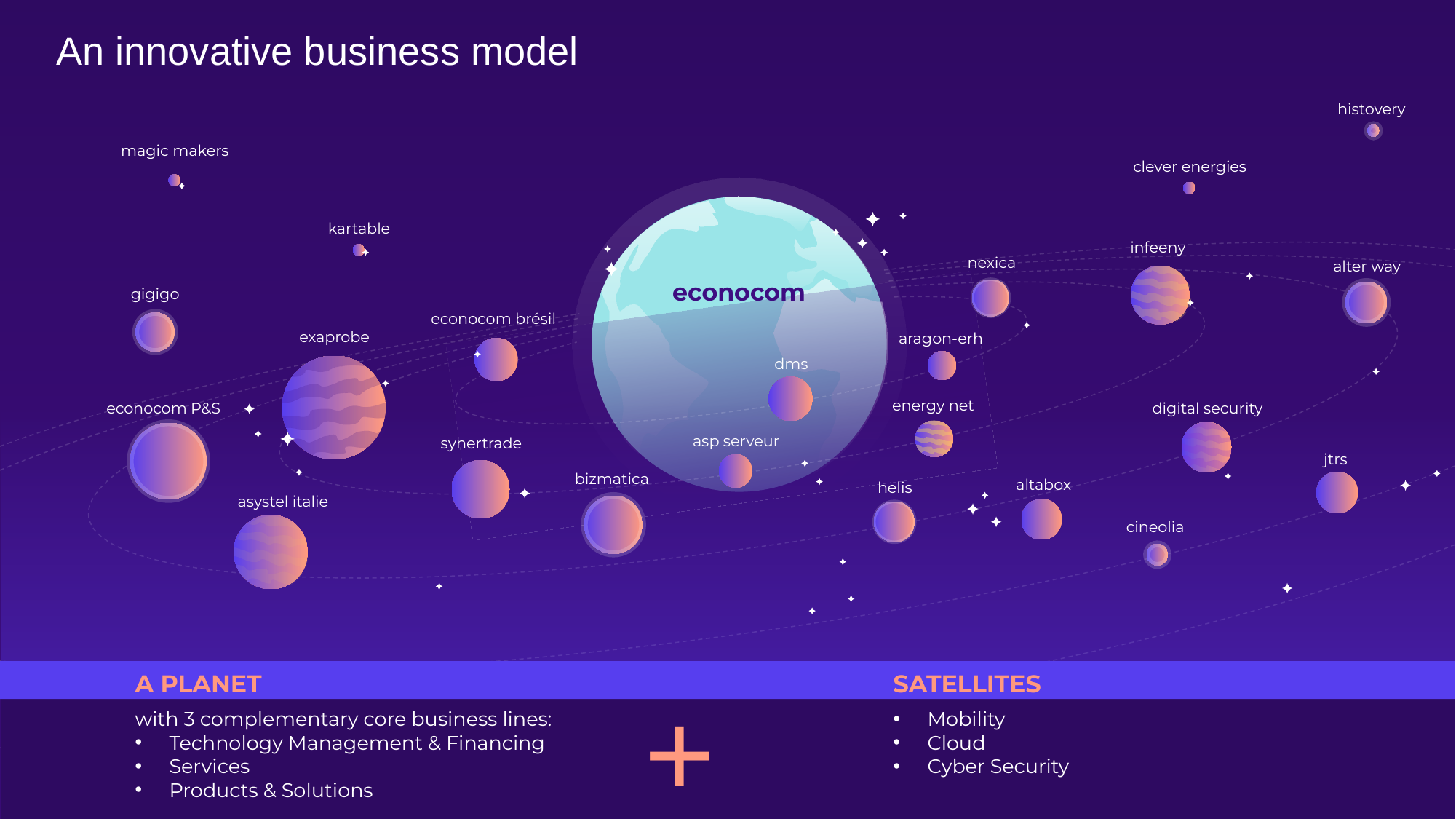

An innovative business model
histovery

magic makers
clever energies

kartable
infeeny

nexica
alter way

econocom
gigigo

econocom brésil

exaprobe
aragon-erh
dms

energy net
econocom P&S
digital security

asp serveur
synertrade
jtrs
bizmatica
altabox
helis
asystel italie
cineolia

A PLANET
with 3 complementary core business lines:
Technology Management & Financing
Services
Products & Solutions
SATELLITES
Mobility
Cloud
Cyber Security
+
3